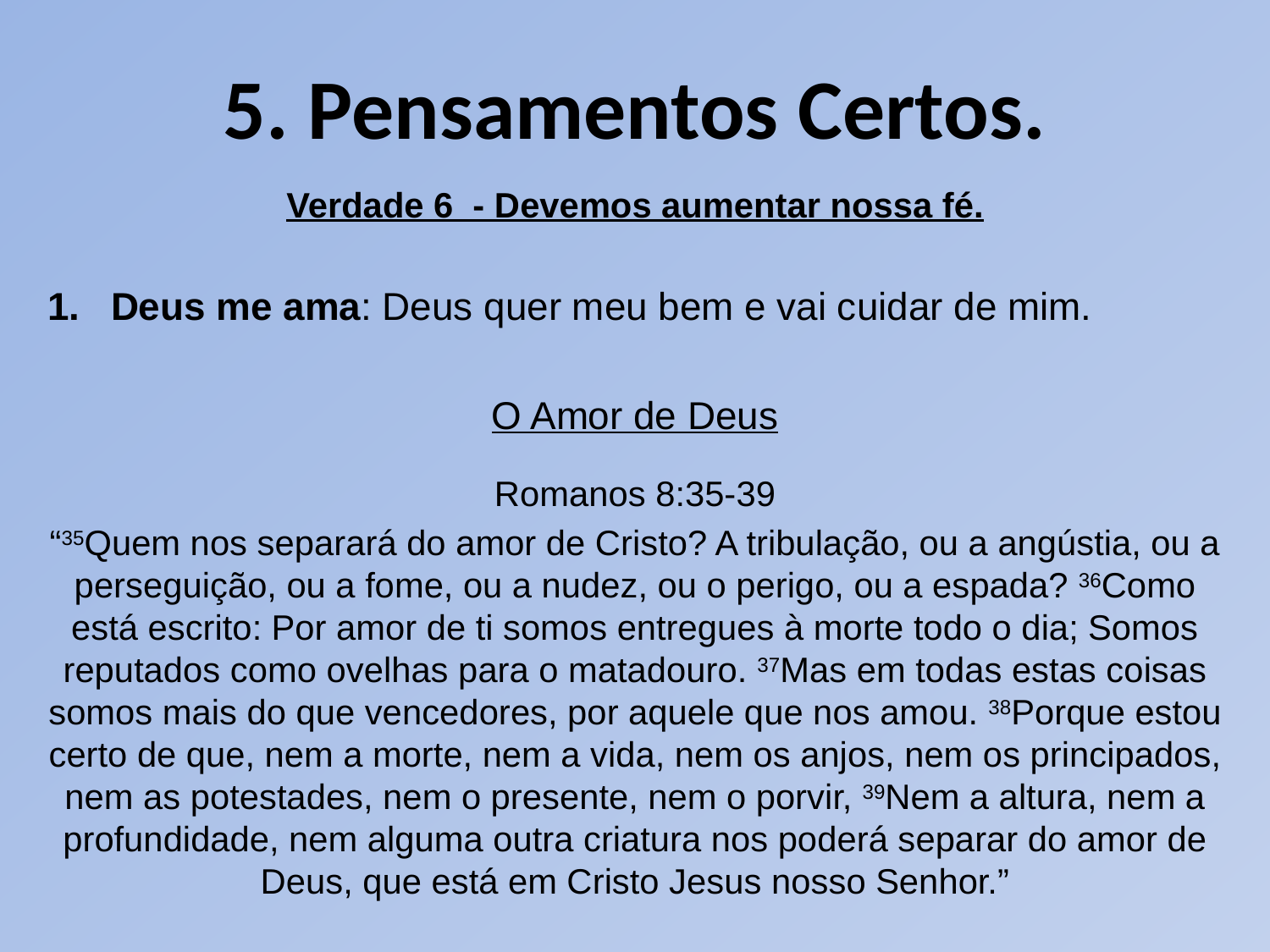

# 5. Pensamentos Certos.
Verdade 6  - Devemos aumentar nossa fé.

Deus me ama: Deus quer meu bem e vai cuidar de mim.

O Amor de Deus

Romanos 8:35-39
“35Quem nos separará do amor de Cristo? A tribulação, ou a angústia, ou a perseguição, ou a fome, ou a nudez, ou o perigo, ou a espada? 36Como está escrito: Por amor de ti somos entregues à morte todo o dia; Somos reputados como ovelhas para o matadouro. 37Mas em todas estas coisas somos mais do que vencedores, por aquele que nos amou. 38Porque estou certo de que, nem a morte, nem a vida, nem os anjos, nem os principados, nem as potestades, nem o presente, nem o porvir, 39Nem a altura, nem a profundidade, nem alguma outra criatura nos poderá separar do amor de Deus, que está em Cristo Jesus nosso Senhor.”